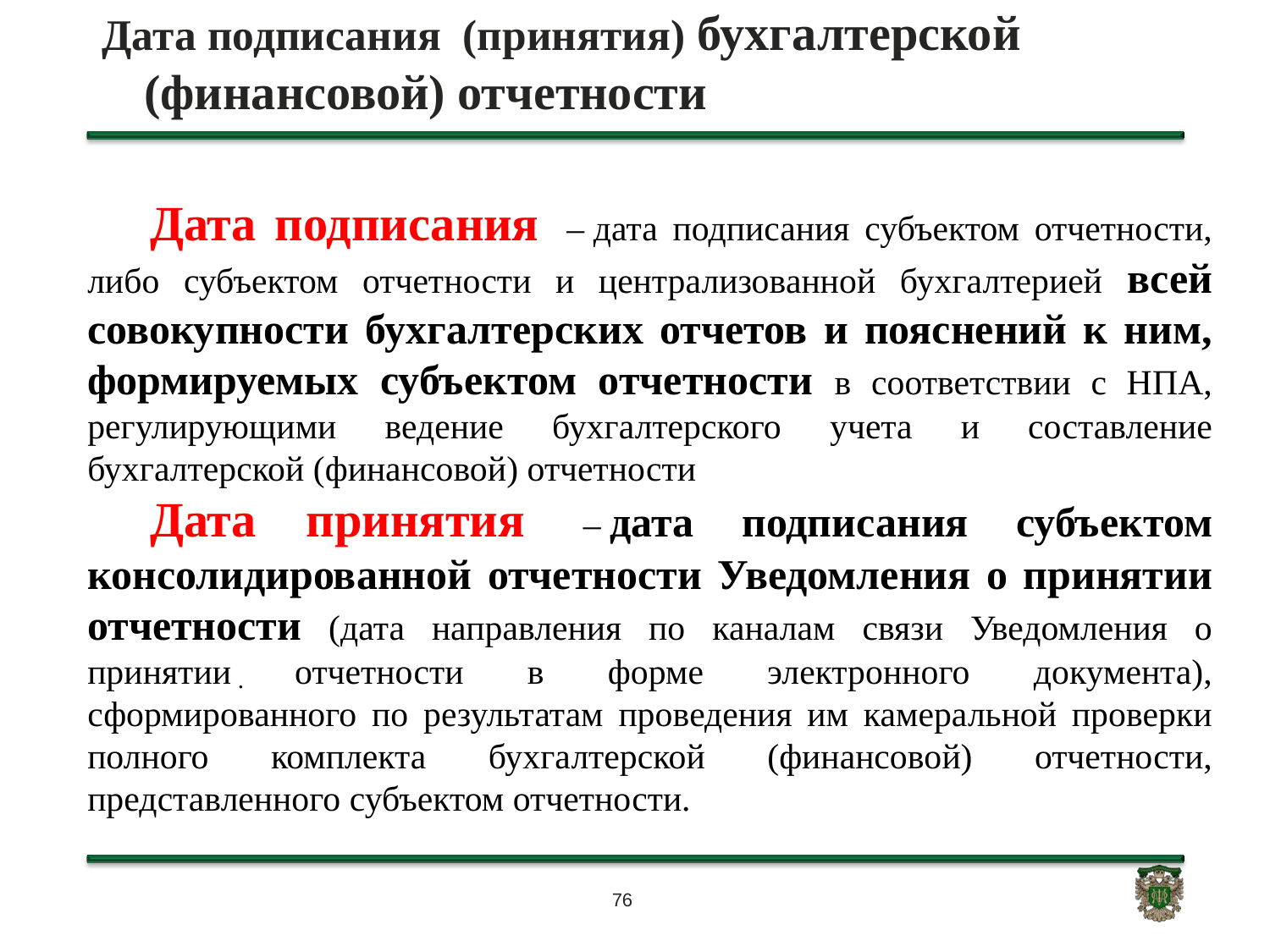

# Дата подписания  (принятия) бухгалтерской (финансовой) отчетности
Дата подписания  – дата подписания субъектом отчетности, либо субъектом отчетности и централизованной бухгалтерией всей совокупности бухгалтерских отчетов и пояснений к ним, формируемых субъектом отчетности в соответствии с НПА, регулирующими ведение бухгалтерского учета и составление бухгалтерской (финансовой) отчетности
Дата принятия  – дата подписания субъектом консолидированной отчетности Уведомления о принятии отчетности (дата направления по каналам связи Уведомления о принятии отчетности в форме электронного документа), сформированного по результатам проведения им камеральной проверки полного комплекта бухгалтерской (финансовой) отчетности, представленного субъектом отчетности.

.
76